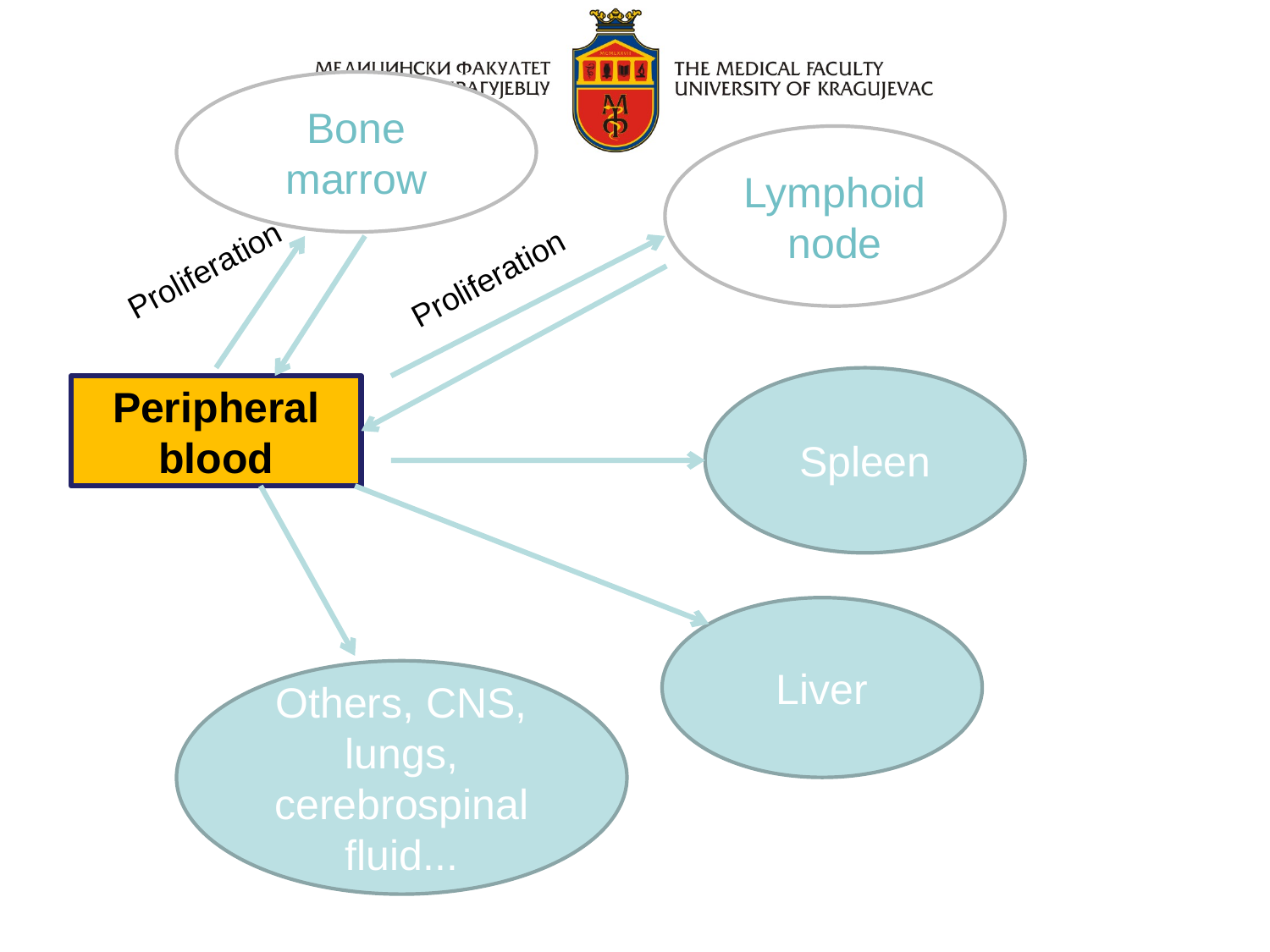

Bone marrow
Lymphoid
node
Proliferation
Proliferation
Spleen
Peripheral blood
Liver
Others, CNS, lungs, cerebrospinal fluid...